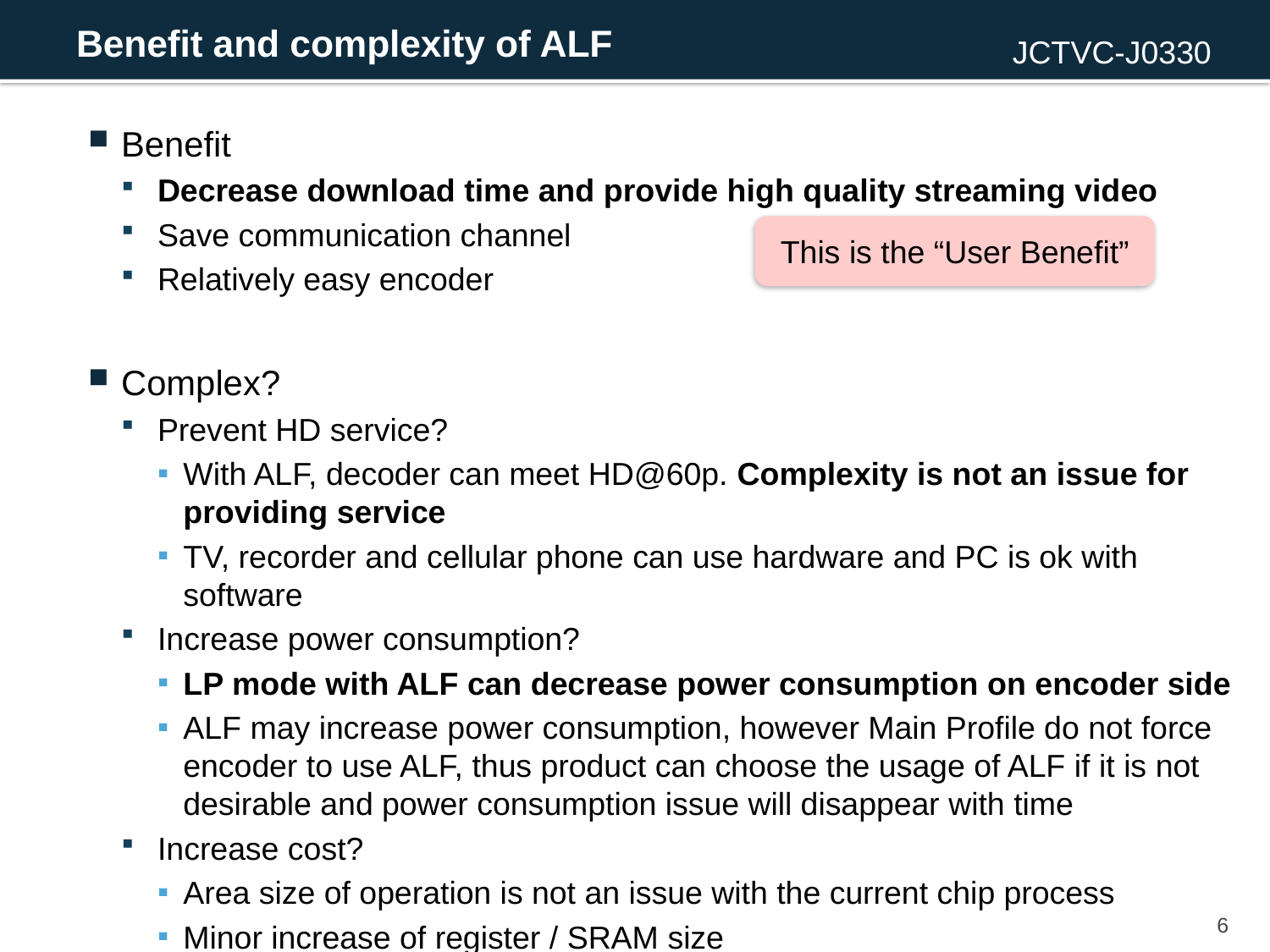

# Benefit and complexity of ALF
Benefit
Decrease download time and provide high quality streaming video
Save communication channel
Relatively easy encoder

Complex?
Prevent HD service?
With ALF, decoder can meet HD@60p. Complexity is not an issue for providing service
TV, recorder and cellular phone can use hardware and PC is ok with software
Increase power consumption?
LP mode with ALF can decrease power consumption on encoder side
ALF may increase power consumption, however Main Profile do not force encoder to use ALF, thus product can choose the usage of ALF if it is not desirable and power consumption issue will disappear with time
Increase cost?
Area size of operation is not an issue with the current chip process
Minor increase of register / SRAM size
This is the “User Benefit”
6